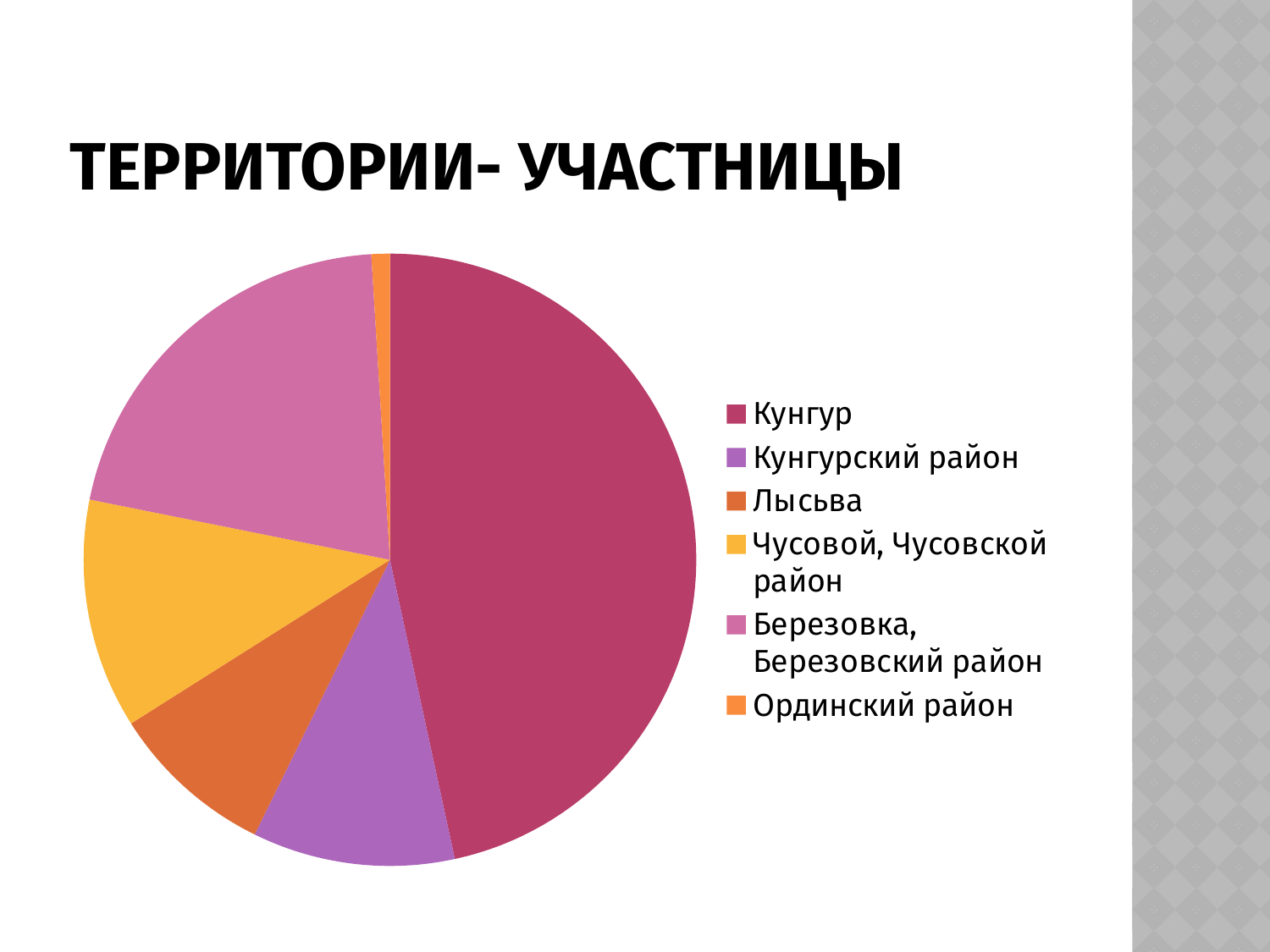

# ТеРРИТОРИИ- УЧАСТНИЦЫ

### Chart

| Category | Продажи | Столбец1 |
|---|---|---|
| Кунгур | 96.0 | None |
| Кунгурский район | 22.0 | None |
| Лысьва | 18.0 | None |
| Чусовой, Чусовской район | 25.0 | None |
| Березовка, Березовский район | 43.0 | None |
| Ординский район | 2.0 | None |